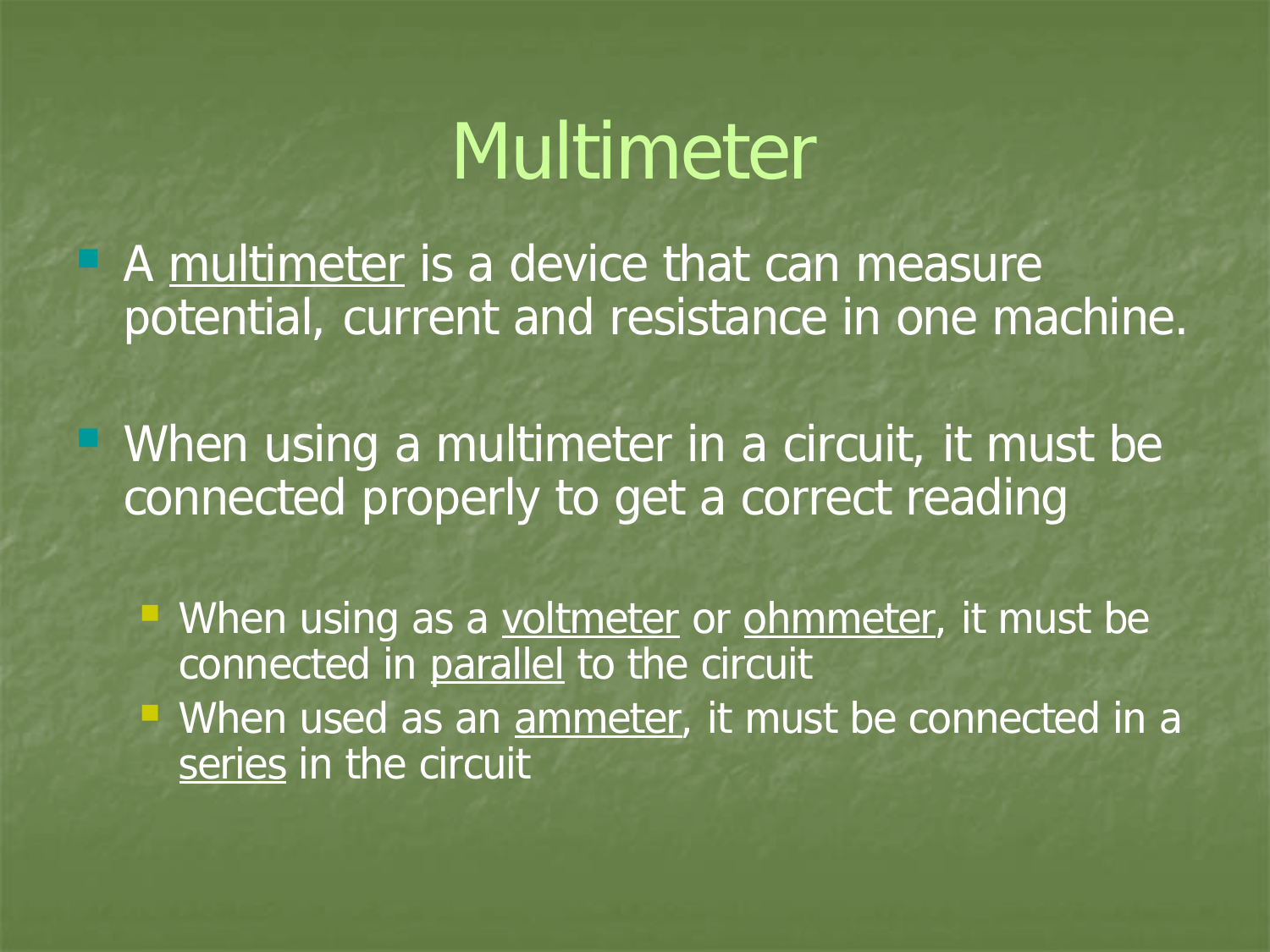

# Multimeter
A multimeter is a device that can measure potential, current and resistance in one machine.

When using a multimeter in a circuit, it must be connected properly to get a correct reading

When using as a voltmeter or ohmmeter, it must be connected in parallel to the circuit
When used as an ammeter, it must be connected in a series in the circuit